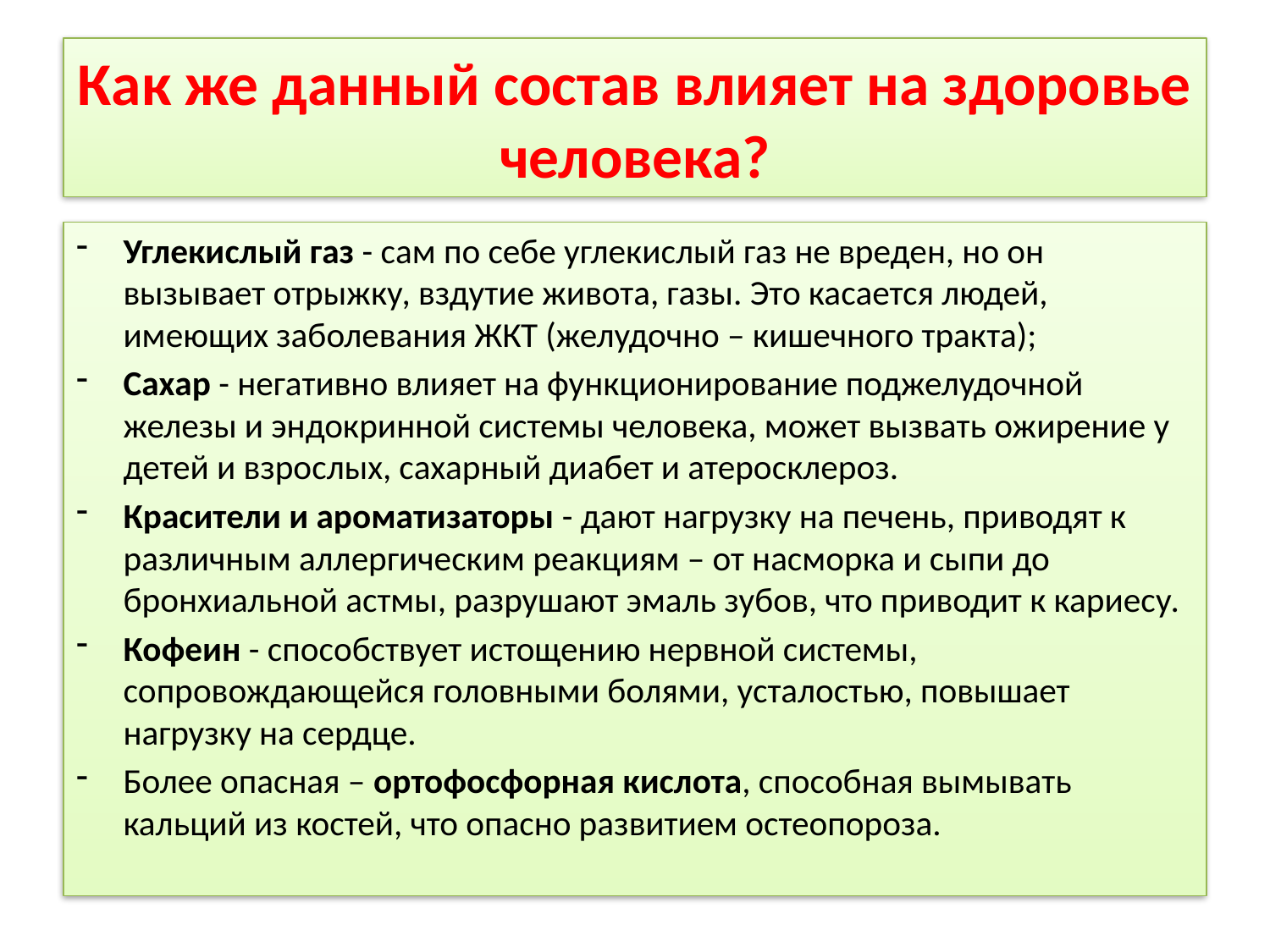

# Как же данный состав влияет на здоровье человека?
Углекислый газ - сам по себе углекислый газ не вреден, но он вызывает отрыжку, вздутие живота, газы. Это касается людей, имеющих заболевания ЖКТ (желудочно – кишечного тракта);
Сахар - негативно влияет на функционирование поджелудочной железы и эндокринной системы человека, может вызвать ожирение у детей и взрослых, сахарный диабет и атеросклероз.
Красители и ароматизаторы - дают нагрузку на печень, приводят к различным аллергическим реакциям – от насморка и сыпи до бронхиальной астмы, разрушают эмаль зубов, что приводит к кариесу.
Кофеин - способствует истощению нервной системы, сопровождающейся головными болями, усталостью, повышает нагрузку на сердце.
Более опасная – ортофосфорная кислота, способная вымывать кальций из костей, что опасно развитием остеопороза.